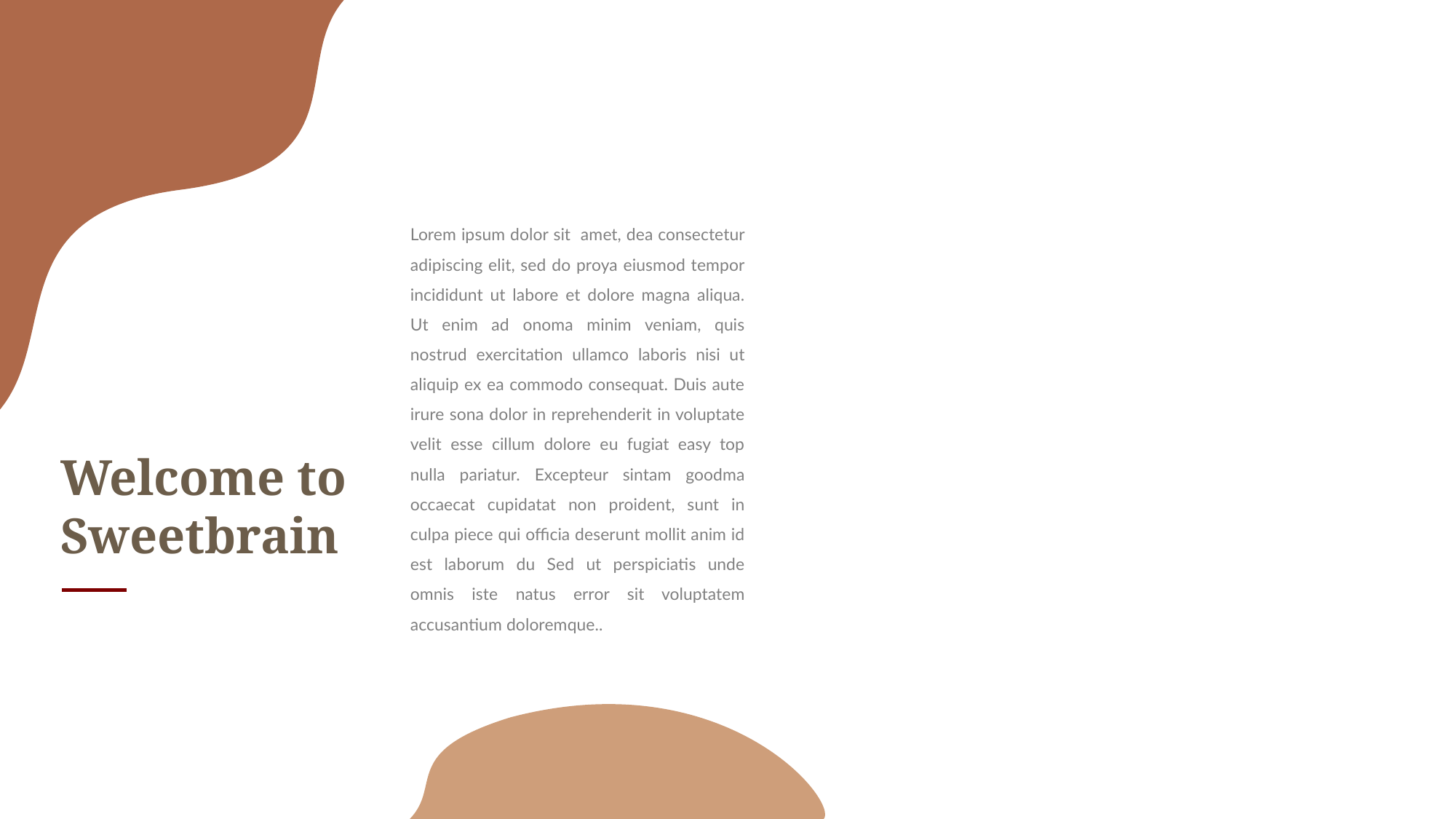

Lorem ipsum dolor sit  amet, dea consectetur adipiscing elit, sed do proya eiusmod tempor incididunt ut labore et dolore magna aliqua. Ut enim ad onoma minim veniam, quis nostrud exercitation ullamco laboris nisi ut aliquip ex ea commodo consequat. Duis aute irure sona dolor in reprehenderit in voluptate velit esse cillum dolore eu fugiat easy top nulla pariatur. Excepteur sintam goodma occaecat cupidatat non proident, sunt in culpa piece qui officia deserunt mollit anim id est laborum du Sed ut perspiciatis unde omnis iste natus error sit voluptatem accusantium doloremque..
Welcome to Sweetbrain